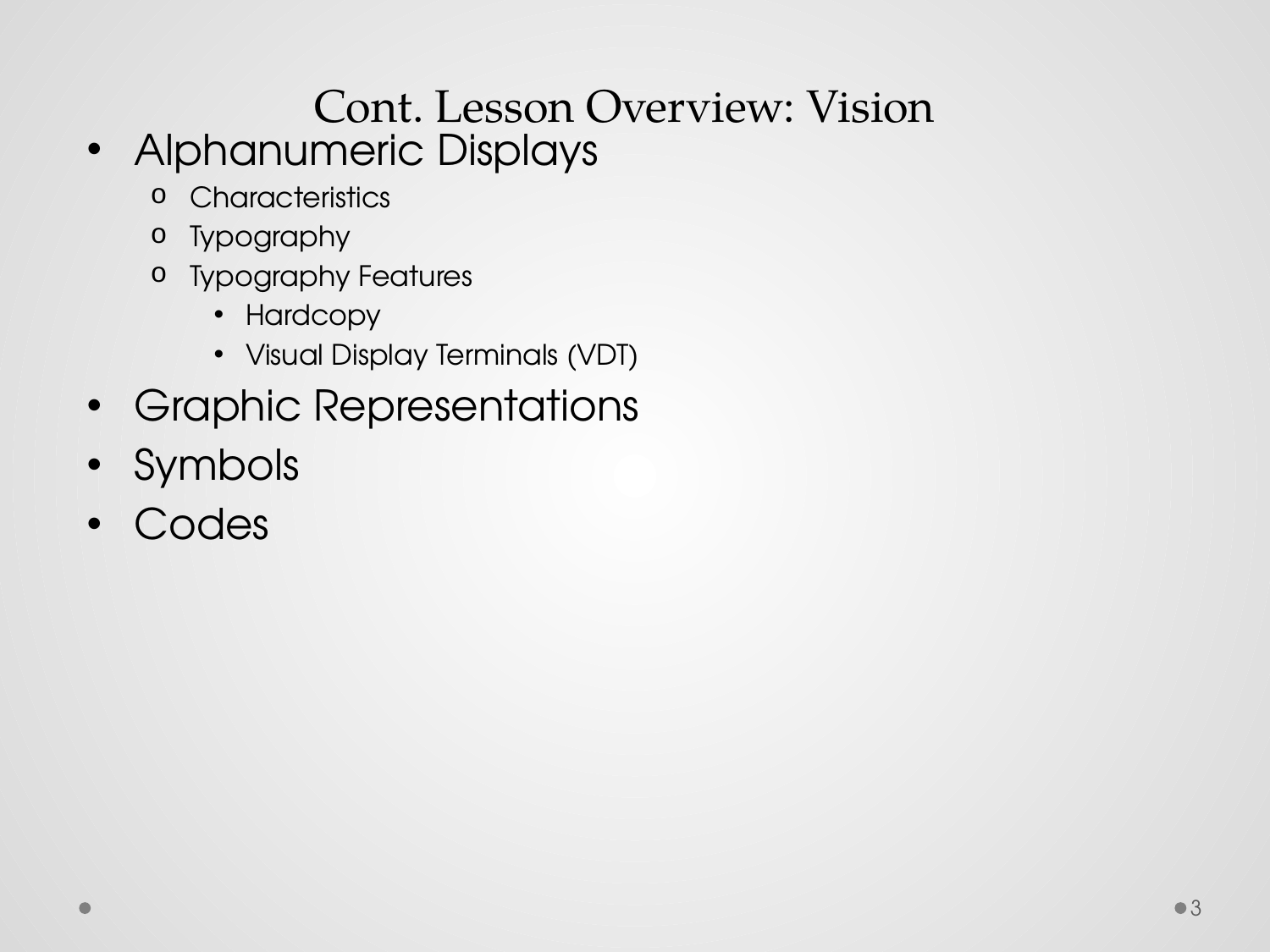

# Cont. Lesson Overview: Vision

Alphanumeric Displays
Characteristics
Typography
Typography Features
Hardcopy
Visual Display Terminals (VDT)
Graphic Representations
Symbols
Codes

3